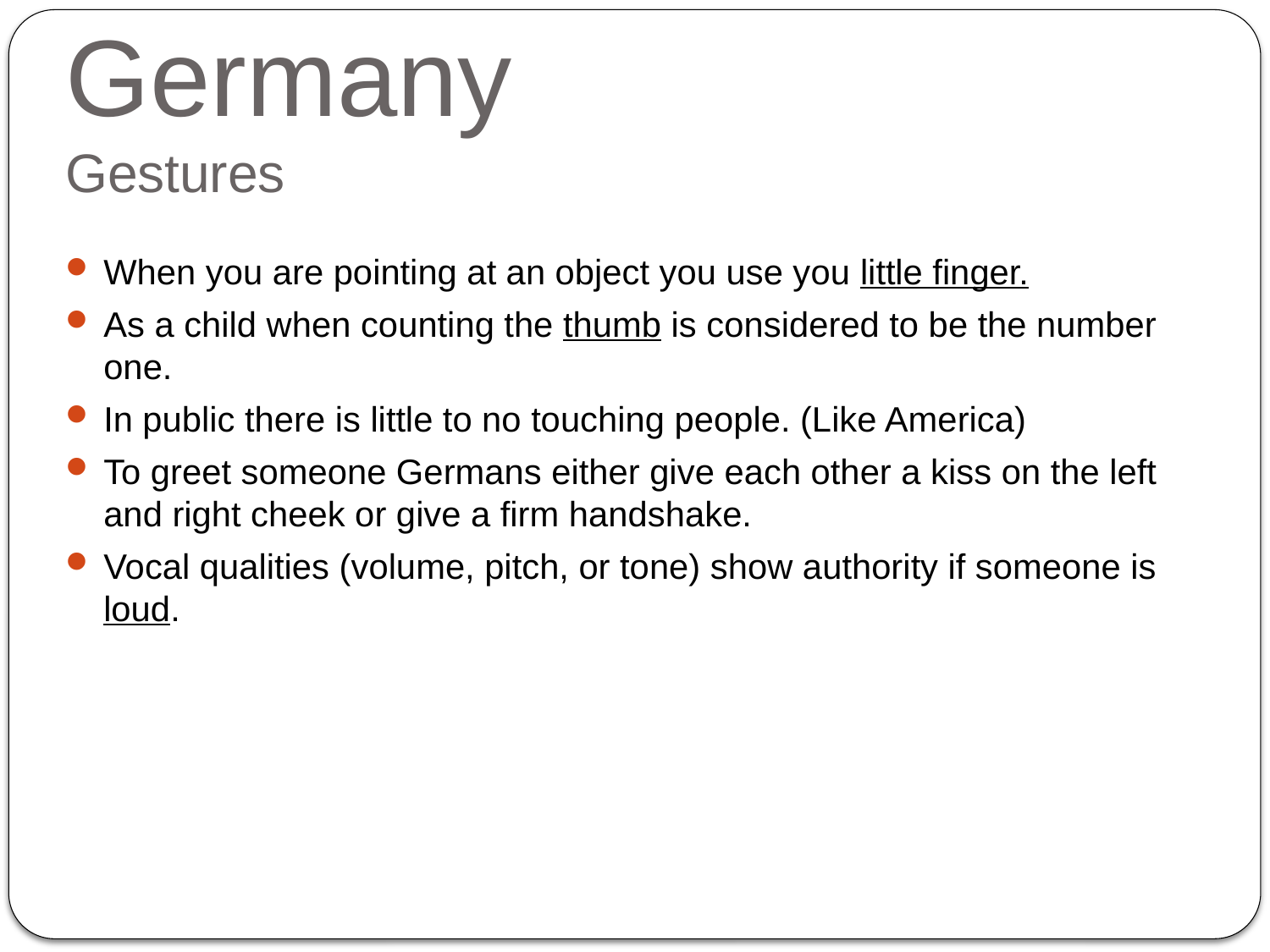

# Germany Gestures
When you are pointing at an object you use you little finger.
As a child when counting the thumb is considered to be the number one.
In public there is little to no touching people. (Like America)
To greet someone Germans either give each other a kiss on the left and right cheek or give a firm handshake.
Vocal qualities (volume, pitch, or tone) show authority if someone is loud.